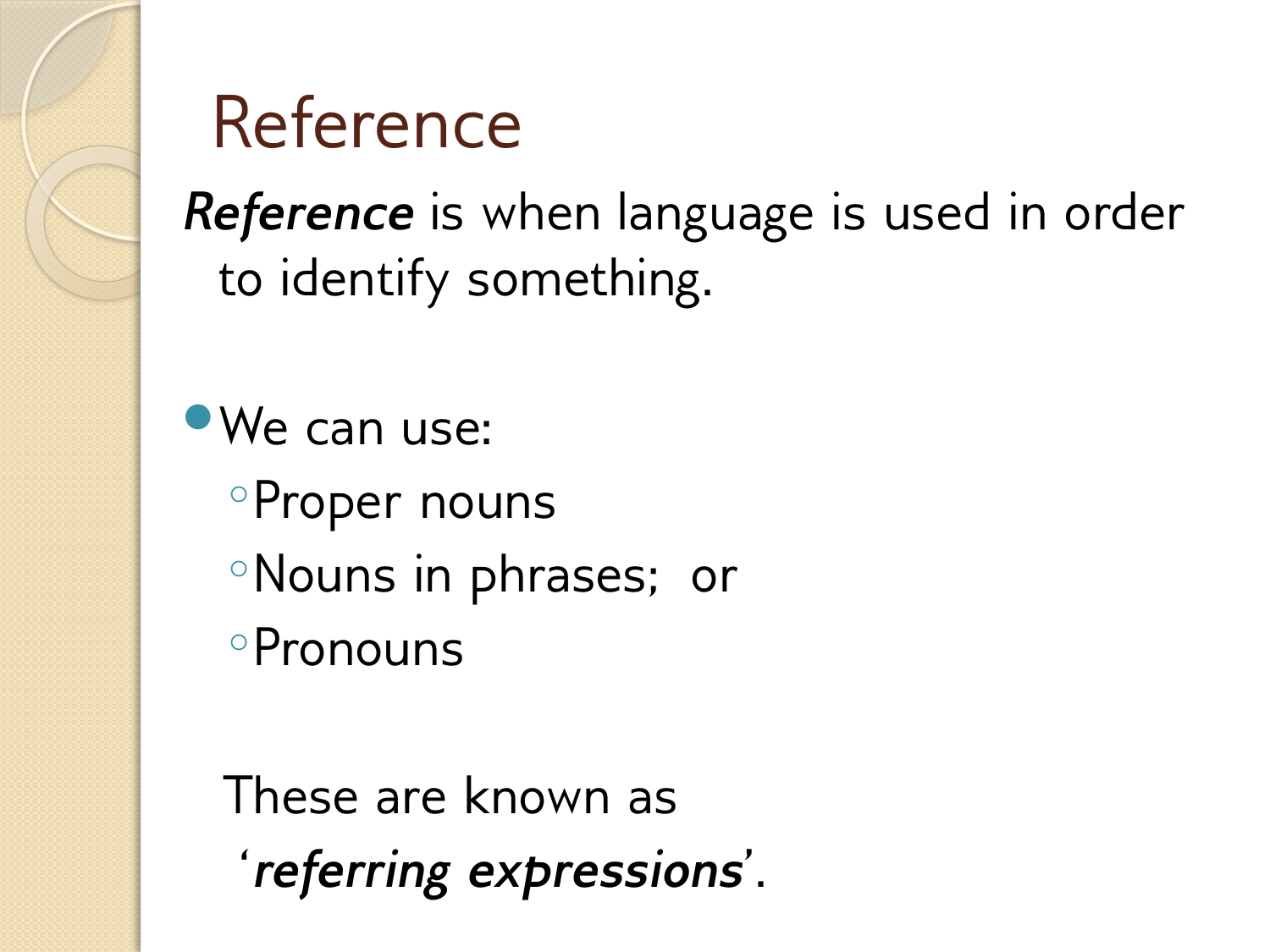

# Reference
Reference is when language is used in order to identify something.

We can use:
Proper nouns
Nouns in phrases; 	or
Pronouns

These are known as
 ‘referring expressions’.